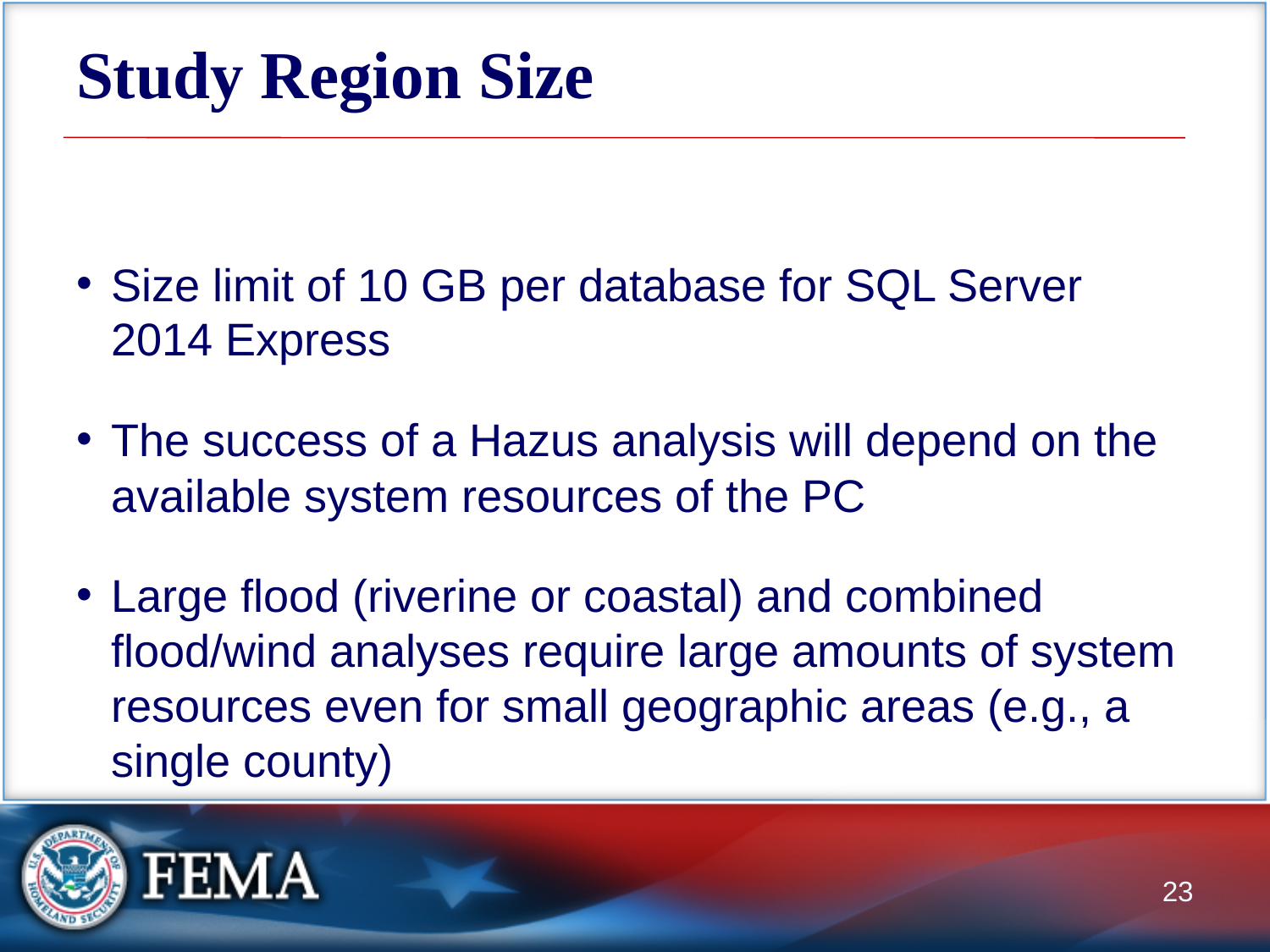

# Study Region Size

Size limit of 10 GB per database for SQL Server 2014 Express
The success of a Hazus analysis will depend on the available system resources of the PC
Large flood (riverine or coastal) and combined flood/wind analyses require large amounts of system resources even for small geographic areas (e.g., a single county)
23